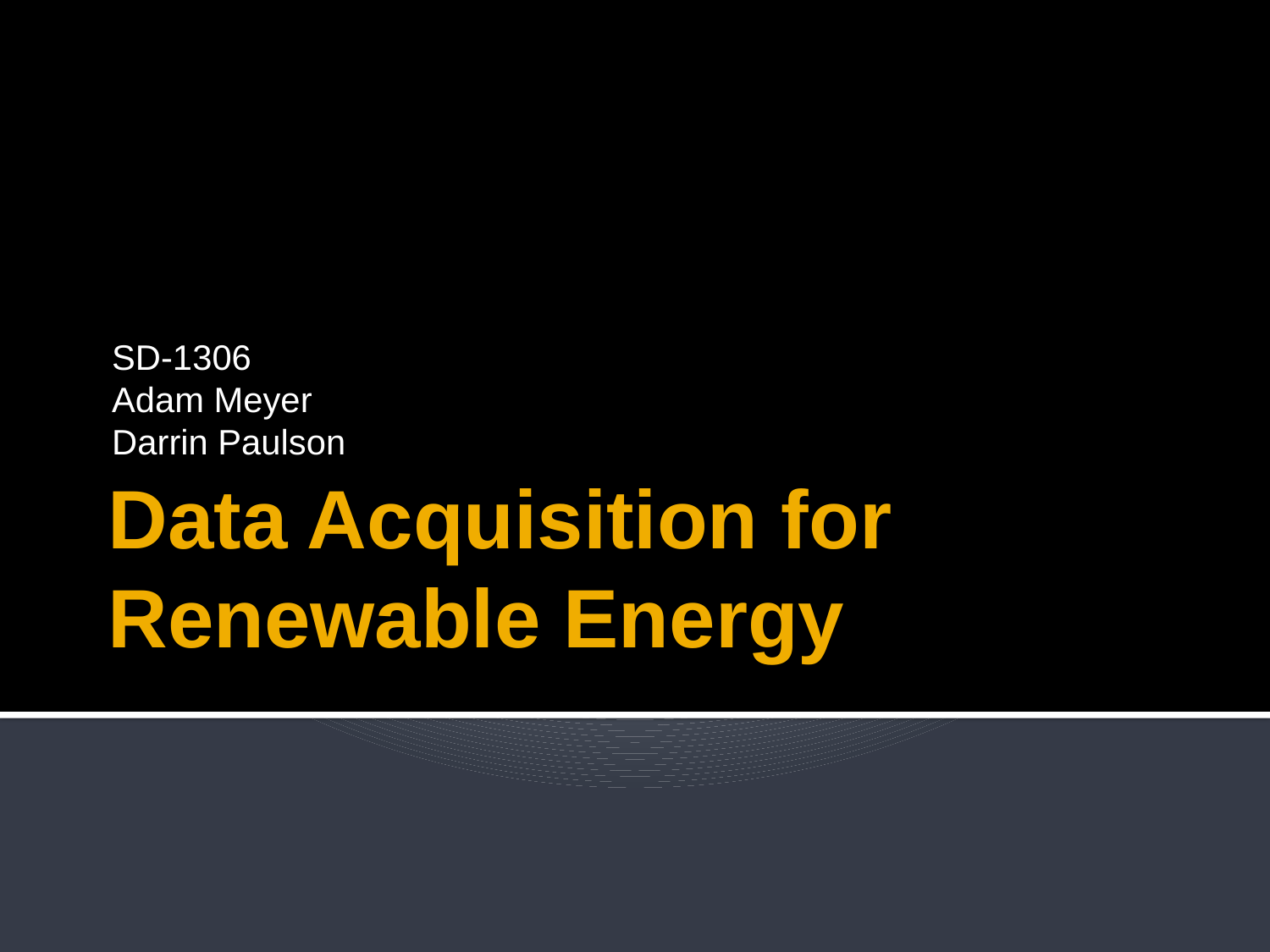

SD-1306
Adam Meyer
Darrin Paulson
# Data Acquisition for Renewable Energy